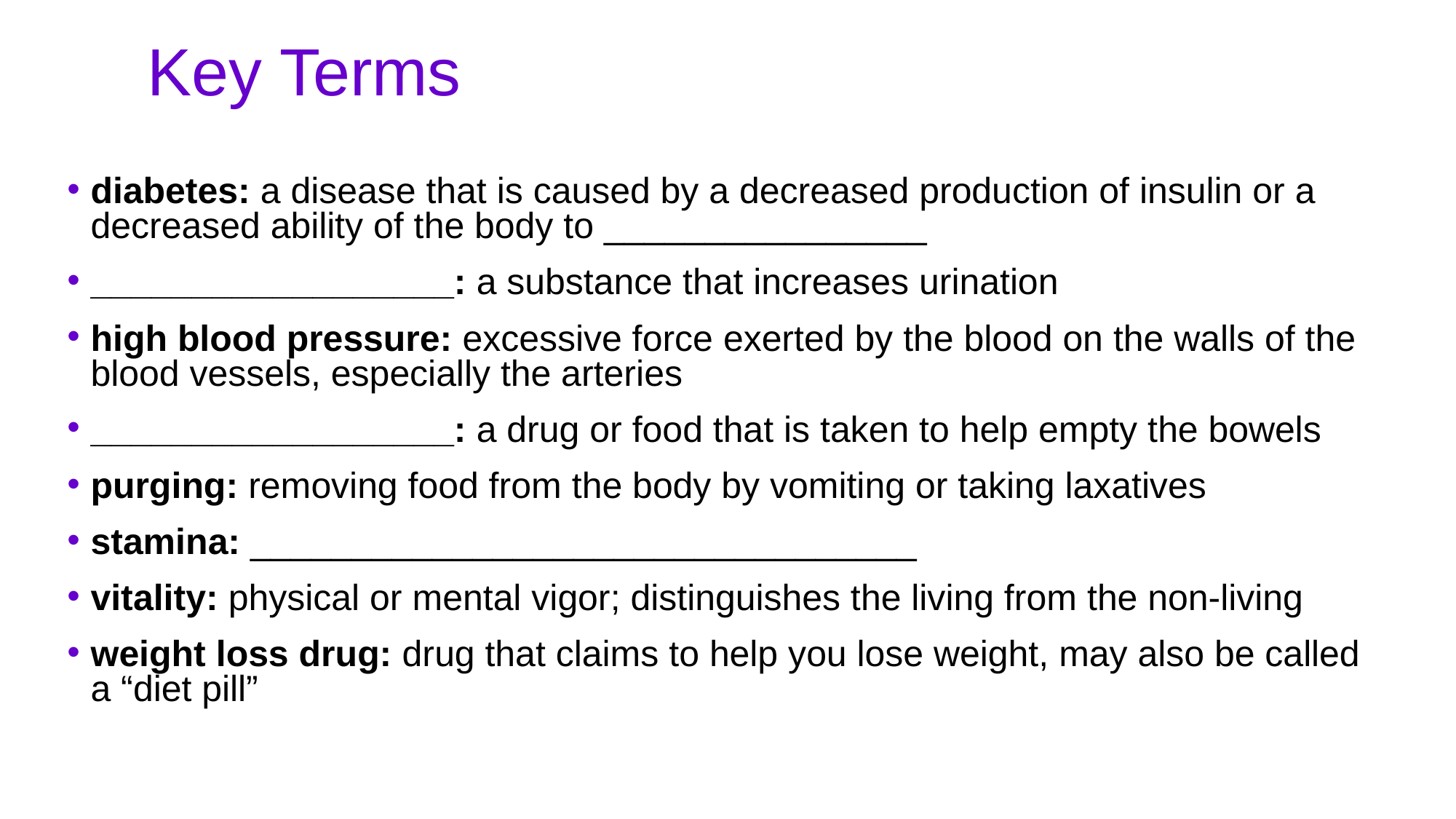

# Key Terms
diabetes: a disease that is caused by a decreased production of insulin or a decreased ability of the body to ________________
__________________: a substance that increases urination
high blood pressure: excessive force exerted by the blood on the walls of the blood vessels, especially the arteries
__________________: a drug or food that is taken to help empty the bowels
purging: removing food from the body by vomiting or taking laxatives
stamina: _________________________________
vitality: physical or mental vigor; distinguishes the living from the non-living
weight loss drug: drug that claims to help you lose weight, may also be called a “diet pill”